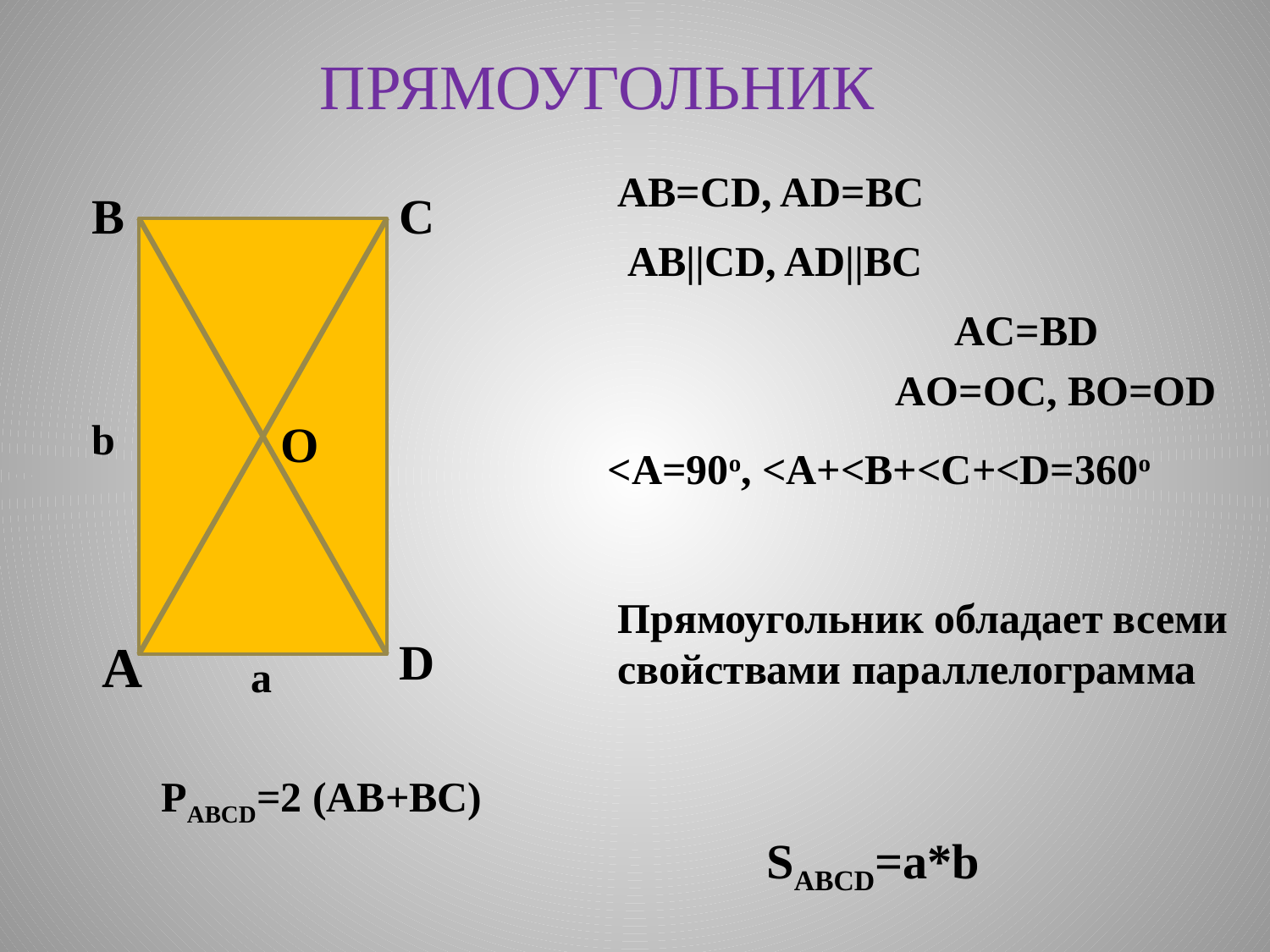

ПРЯМОУГОЛЬНИК
AB=CD, AD=BC
B
C

AB||CD, AD||BC
AC=BD
AO=OC, BO=OD
O
b
<A=90o, <A+<B+<C+<D=360o
Прямоугольник обладает всеми свойствами параллелограмма
A
D
a
PABCD=2 (AB+BC)
SABCD=a*b